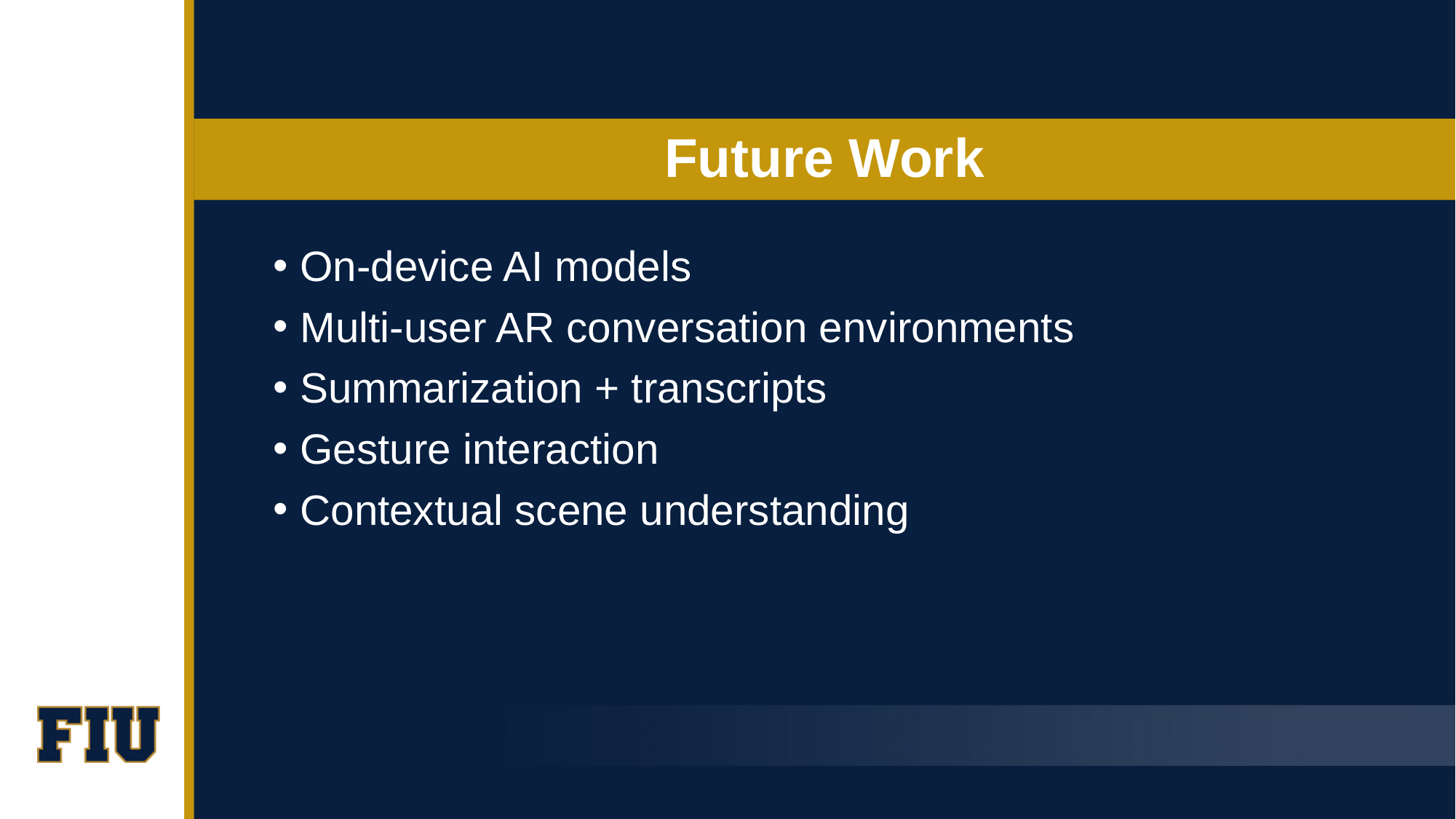

# Future Work

On-device AI models
Multi-user AR conversation environments
Summarization + transcripts
Gesture interaction
Contextual scene understanding